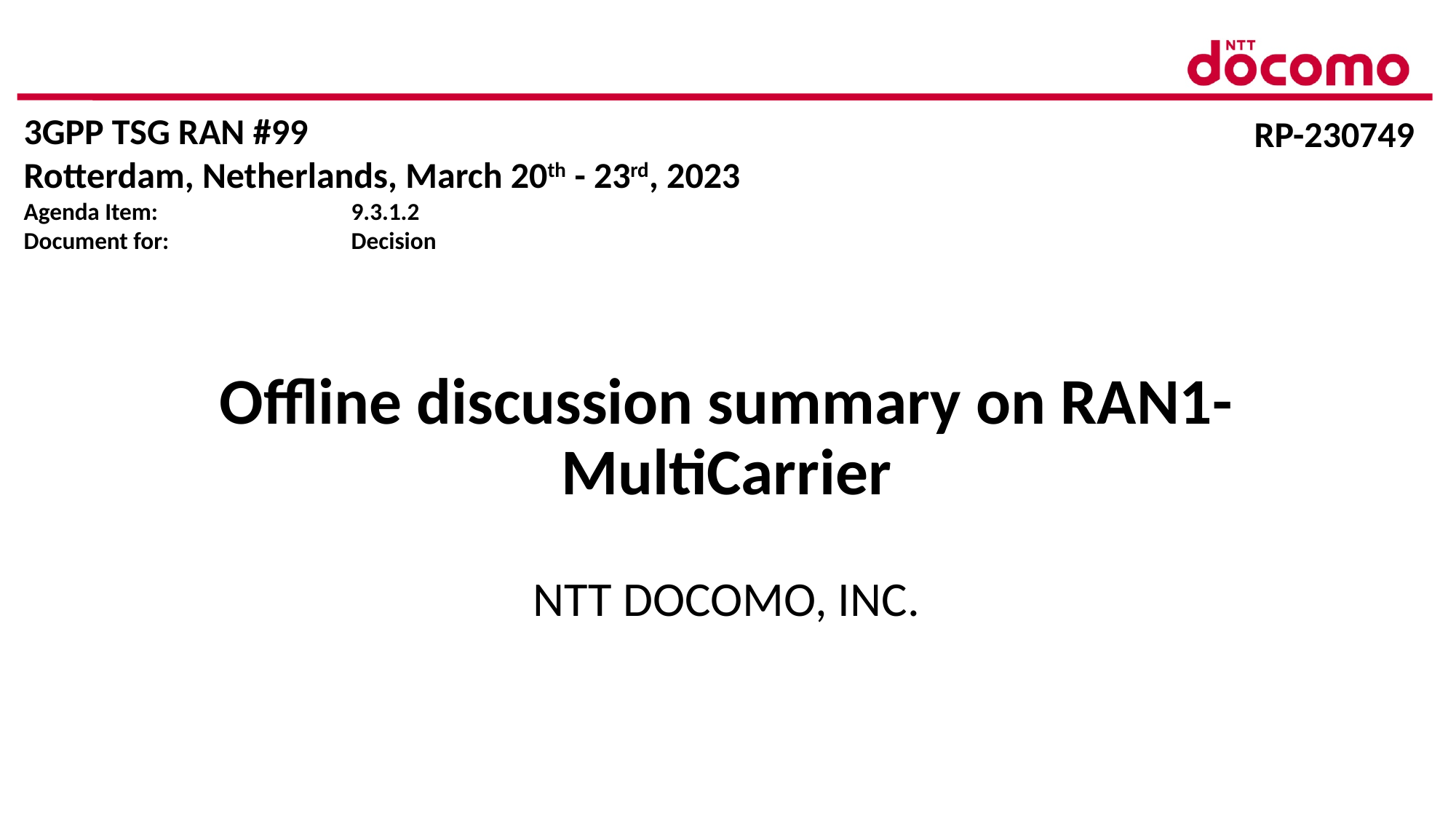

3GPP TSG RAN #99
Rotterdam, Netherlands, March 20th - 23rd, 2023
Agenda Item:		9.3.1.2
Document for:		Decision
RP-230749
# Offline discussion summary on RAN1-MultiCarrier
NTT DOCOMO, INC.